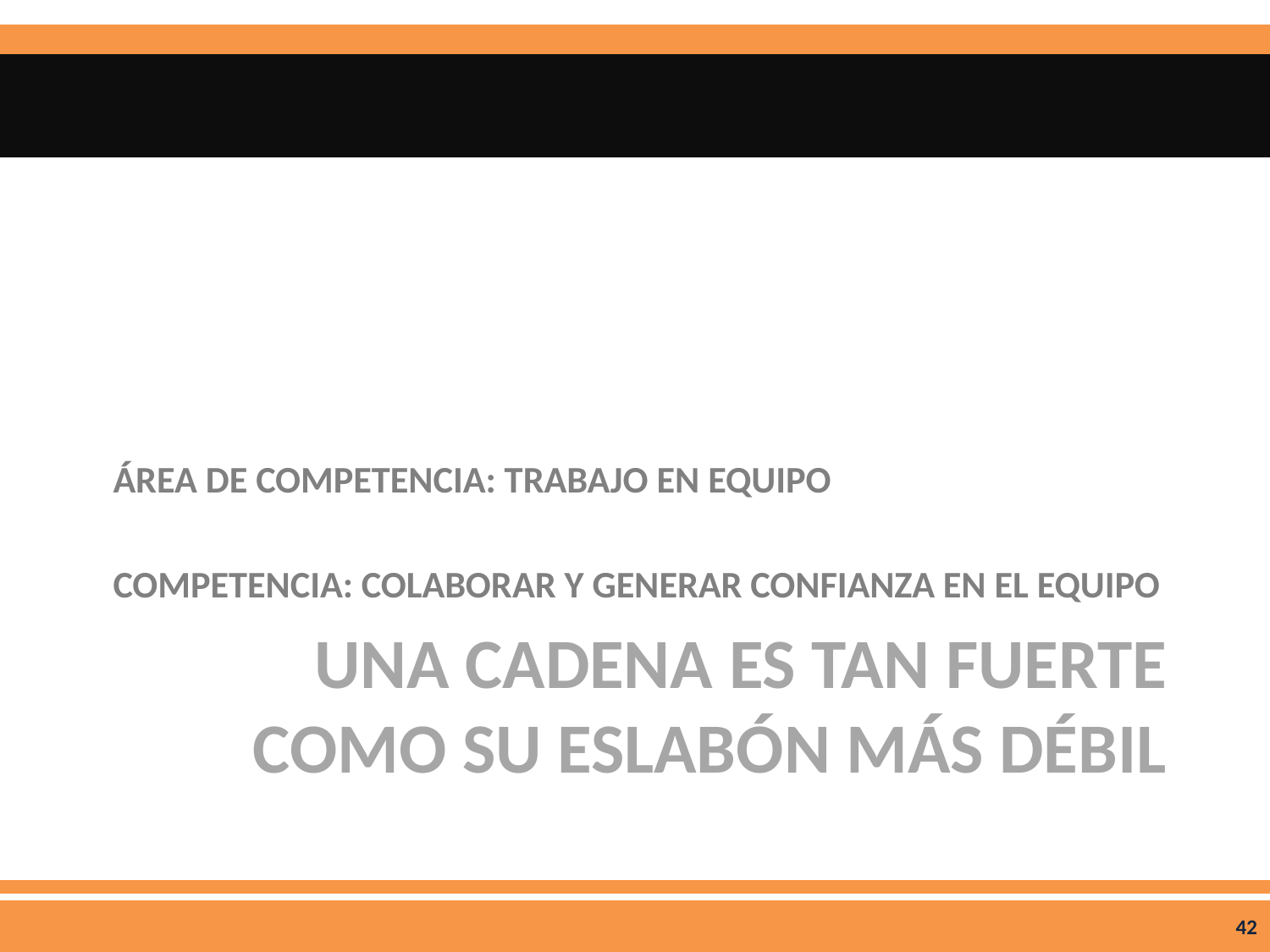

ÁREA DE COMPETENCIA: TRABAJO EN EQUIPO

COMPETENCIA: COLABORAR Y GENERAR CONFIANZA EN EL EQUIPO
# UNA CADENA ES TAN FUERTE COMO SU ESLABÓN MÁS DÉBIL
42